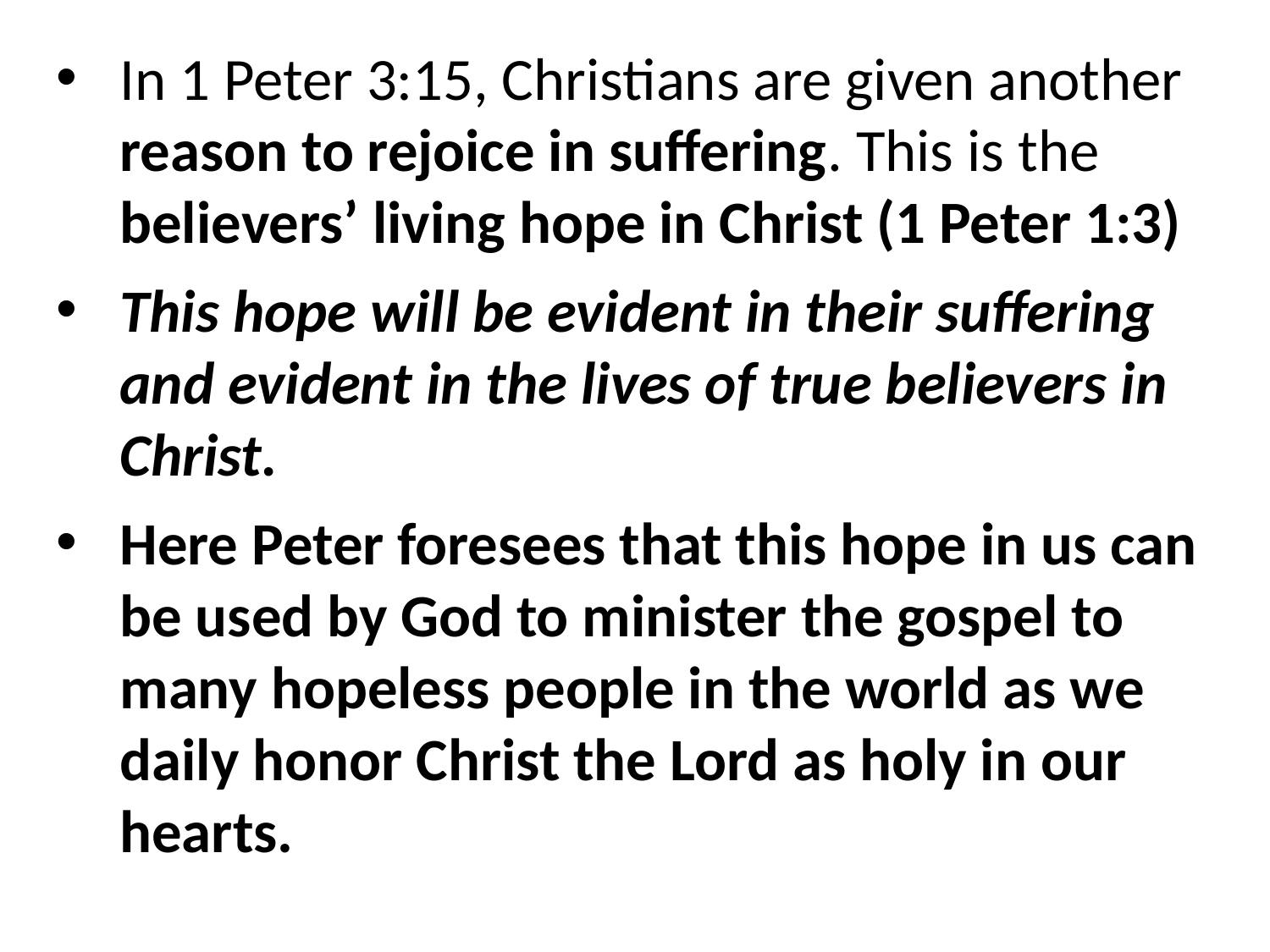

In 1 Peter 3:15, Christians are given another reason to rejoice in suffering. This is the believers’ living hope in Christ (1 Peter 1:3)

This hope will be evident in their suffering and evident in the lives of true believers in Christ.

Here Peter foresees that this hope in us can be used by God to minister the gospel to many hopeless people in the world as we daily honor Christ the Lord as holy in our hearts.